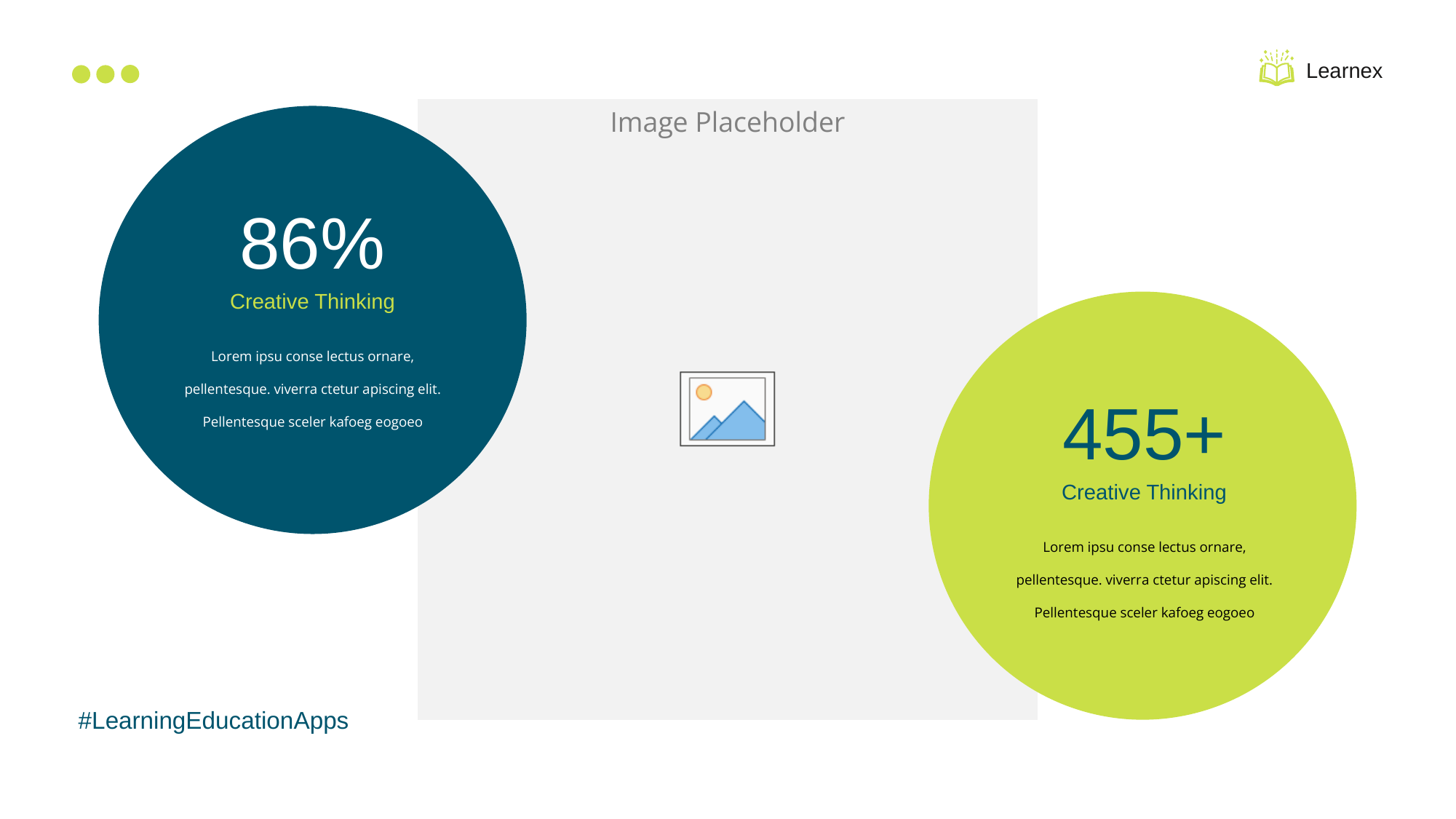

Learnex

86%
Creative Thinking

Lorem ipsu conse lectus ornare, pellentesque. viverra ctetur apiscing elit. Pellentesque sceler kafoeg eogoeo
455+
Creative Thinking
Lorem ipsu conse lectus ornare, pellentesque. viverra ctetur apiscing elit. Pellentesque sceler kafoeg eogoeo
#LearningEducationApps